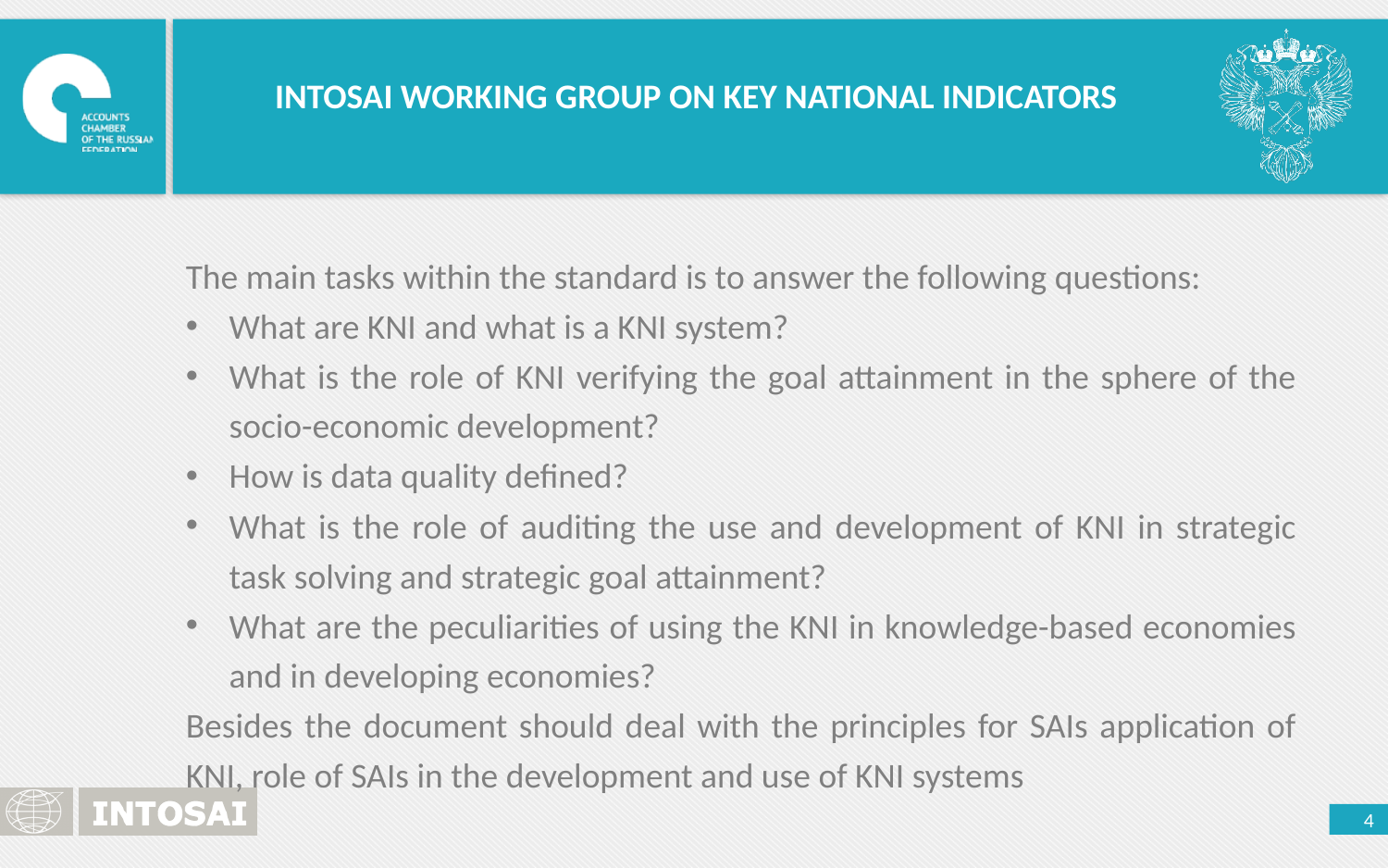

INTOSAI WORKING GROUP ON KEY NATIONAL INDICATORS
The main tasks within the standard is to answer the following questions:
What are KNI and what is a KNI system?
What is the role of KNI verifying the goal attainment in the sphere of the socio-economic development?
How is data quality defined?
What is the role of auditing the use and development of KNI in strategic task solving and strategic goal attainment?
What are the peculiarities of using the KNI in knowledge-based economies and in developing economies?
Besides the document should deal with the principles for SAIs application of KNI, role of SAIs in the development and use of KNI systems